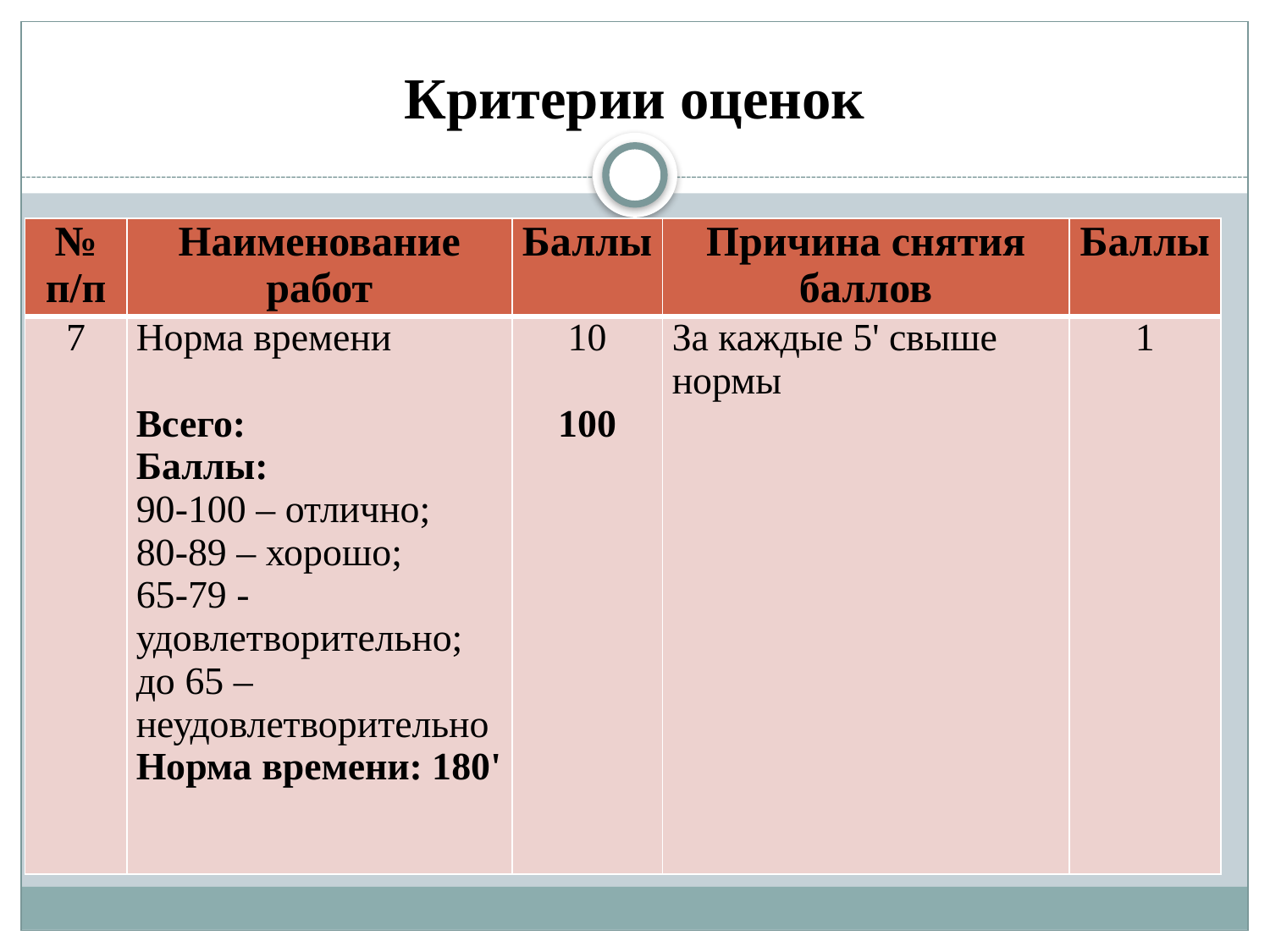

# Критерии оценок
| № п/п | Наименование работ | Баллы | Причина снятия баллов | Баллы |
| --- | --- | --- | --- | --- |
| 7 | Норма времени Всего: Баллы: 90-100 – отлично; 80-89 – хорошо; 65-79 - удовлетворительно; до 65 –неудовлетворительно Норма времени: 180' | 10 100 | За каждые 5' свыше нормы | 1 |